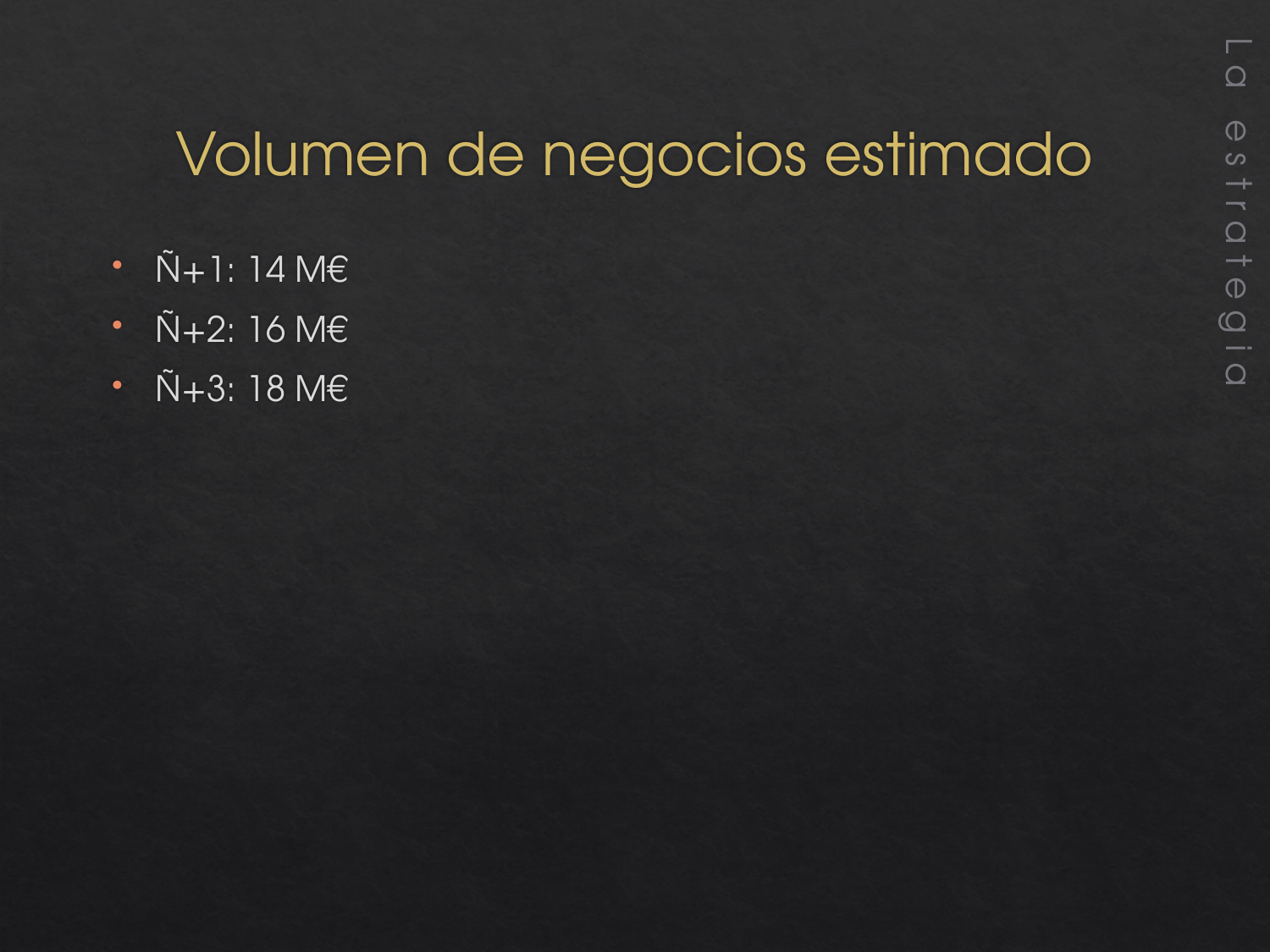

La estrategia
# Volumen de negocios estimado
Ñ+1: 14 M€
Ñ+2: 16 M€
Ñ+3: 18 M€